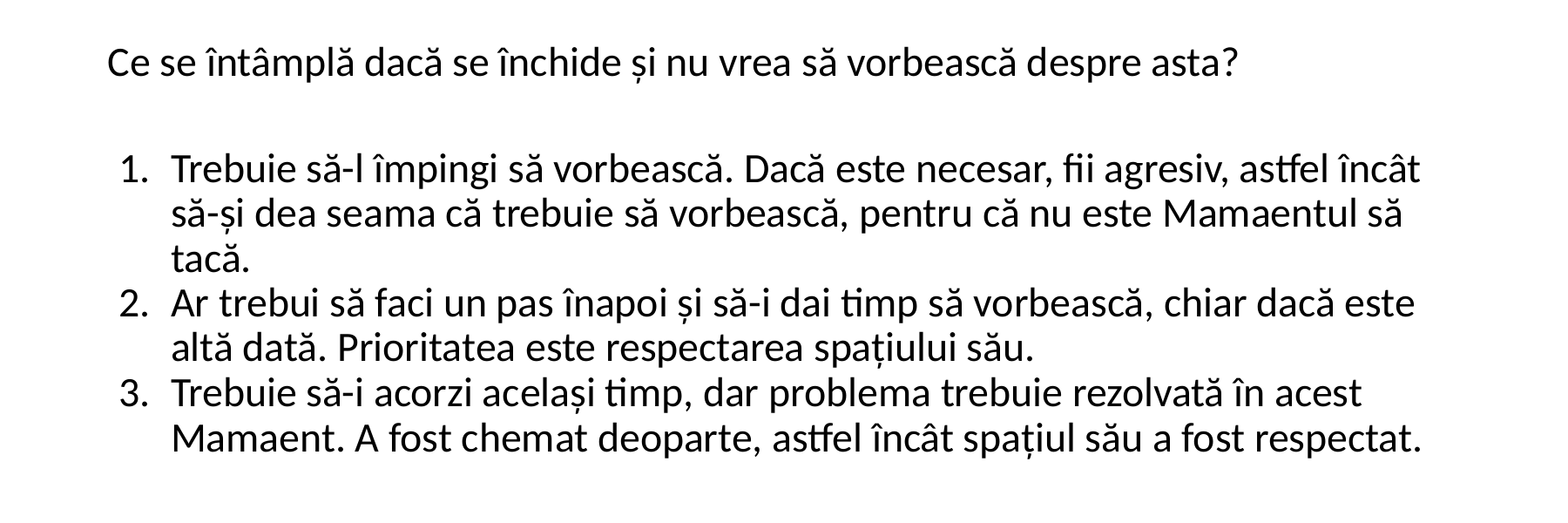

Ce se întâmplă dacă se închide și nu vrea să vorbească despre asta?

Trebuie să-l împingi să vorbească. Dacă este necesar, fii agresiv, astfel încât să-și dea seama că trebuie să vorbească, pentru că nu este Mamaentul să tacă.
Ar trebui să faci un pas înapoi și să-i dai timp să vorbească, chiar dacă este altă dată. Prioritatea este respectarea spațiului său.
Trebuie să-i acorzi același timp, dar problema trebuie rezolvată în acest Mamaent. A fost chemat deoparte, astfel încât spațiul său a fost respectat.